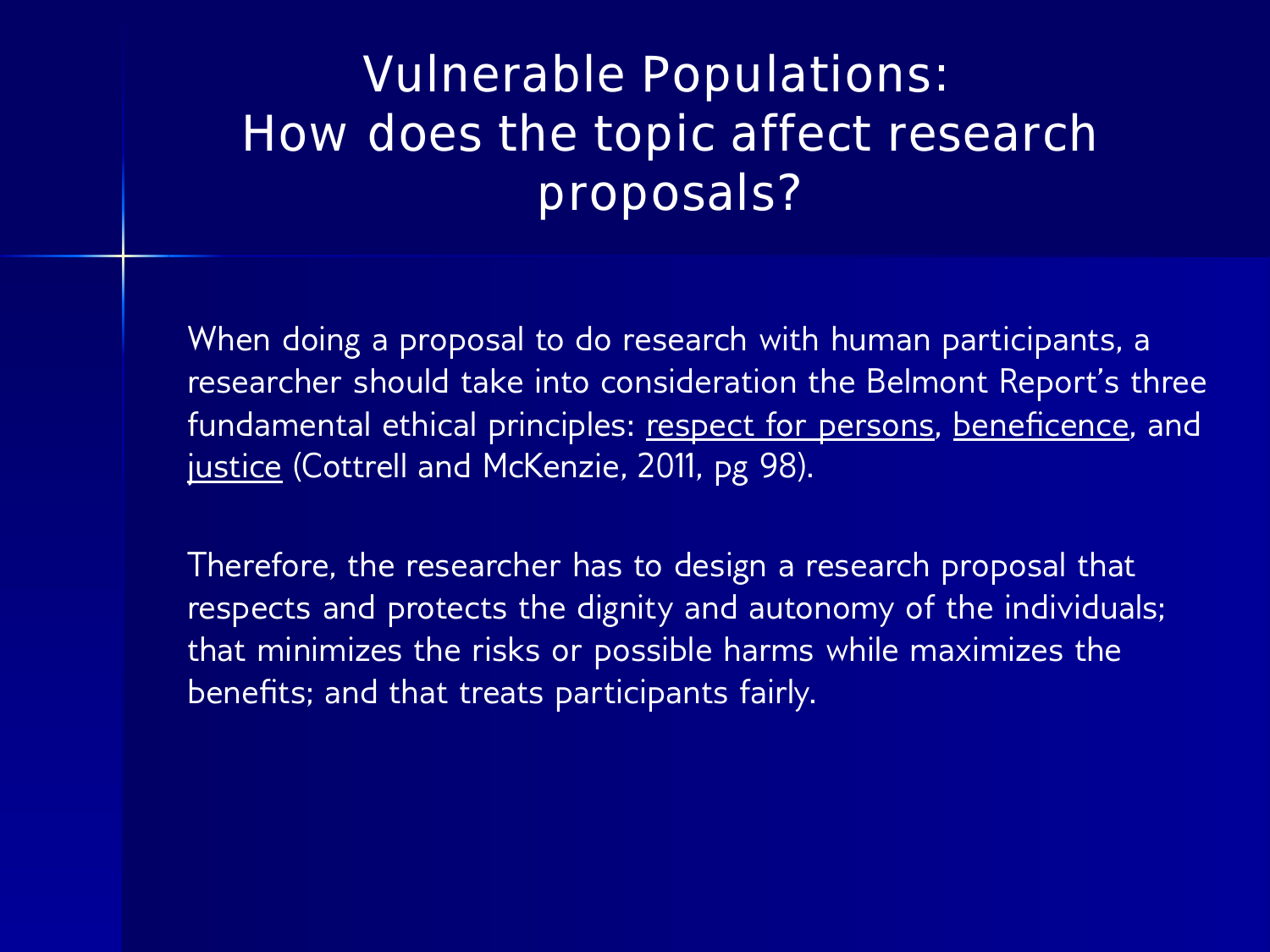

Vulnerable Populations:  
How does the topic affect research proposals?

	When doing a proposal to do research with human participants, a researcher should take into consideration the Belmont Report’s three fundamental ethical principles: respect for persons, beneficence, and justice (Cottrell and McKenzie, 2011, pg 98).

	Therefore, the researcher has to design a research proposal that respects and protects the dignity and autonomy of the individuals; that minimizes the risks or possible harms while maximizes the benefits; and that treats participants fairly.